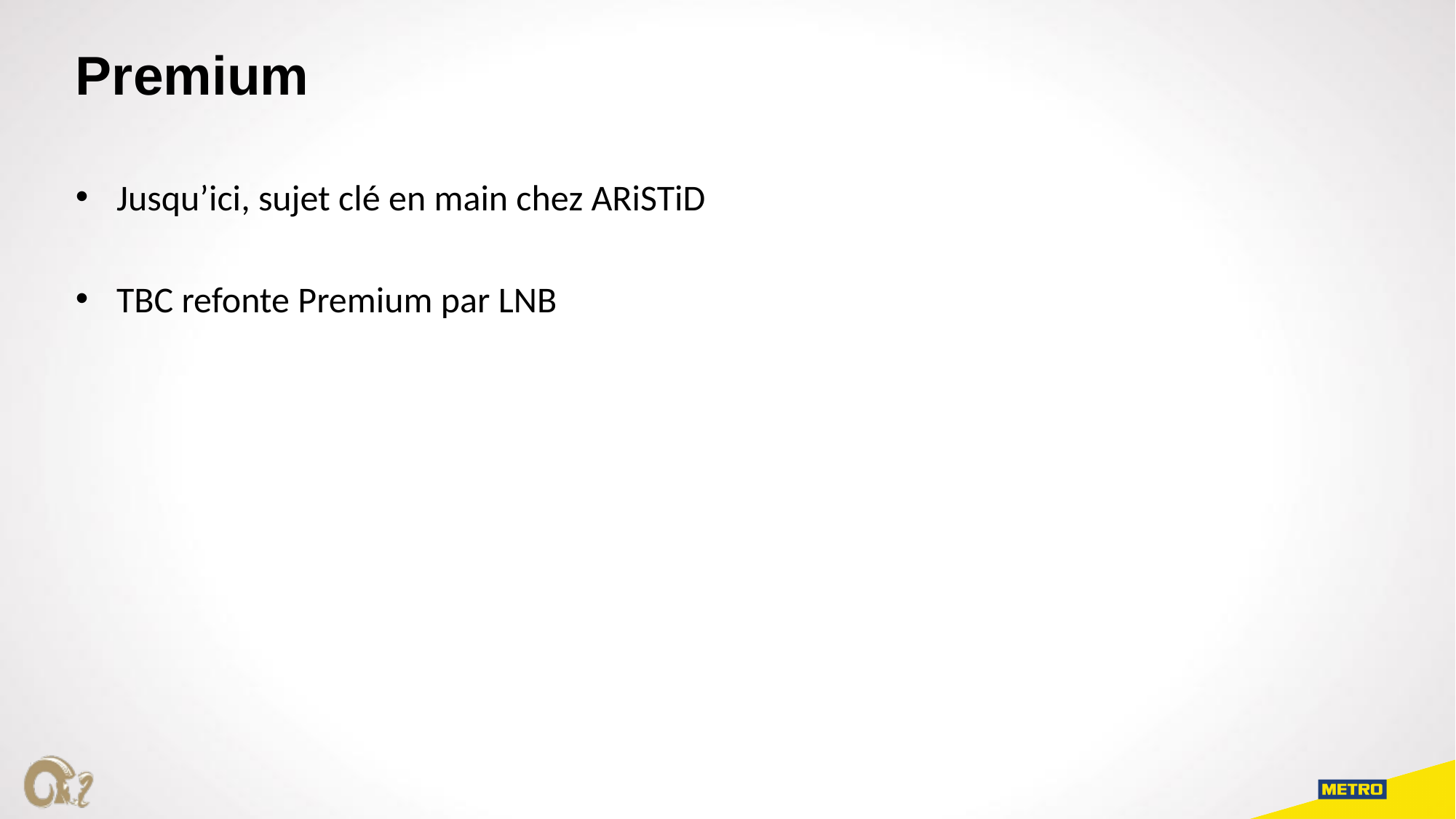

Premium
Jusqu’ici, sujet clé en main chez ARiSTiD

TBC refonte Premium par LNB